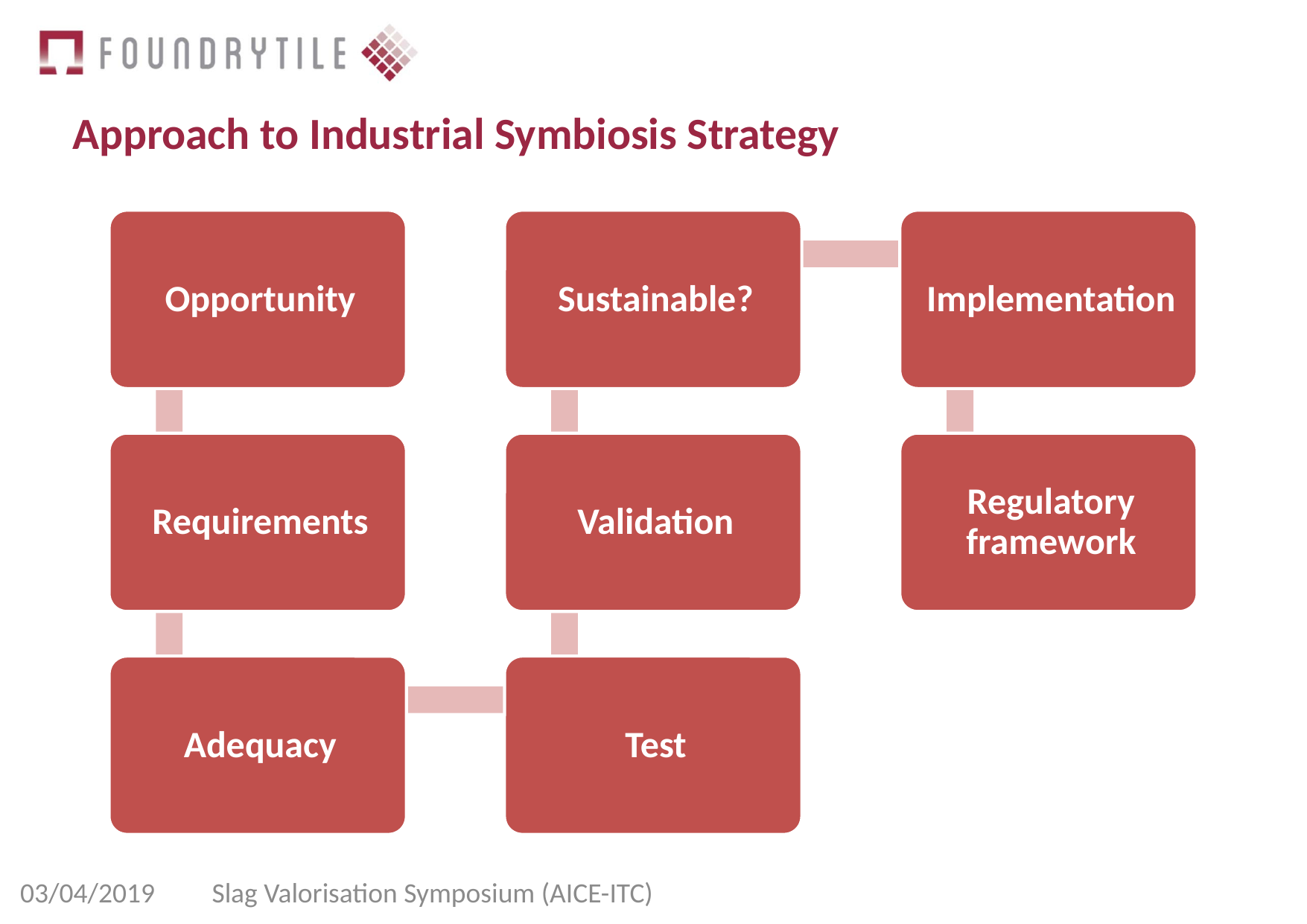

Approach to Industrial Symbiosis Strategy
Opportunity
Requirements
Adequacy
Test
Validation
Sustainable?
Implementation
Regulatory framework